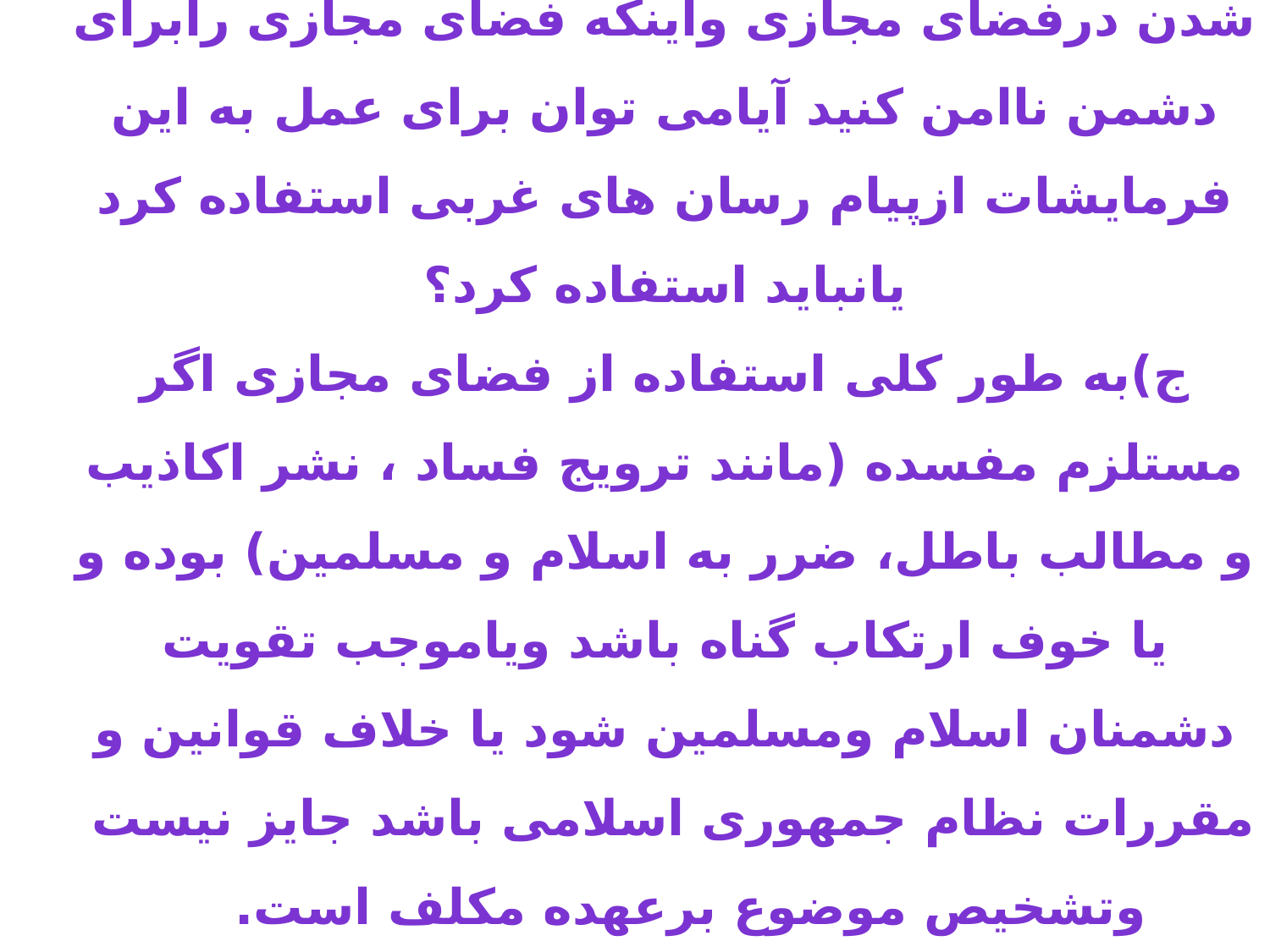

# س16)باتوجه به صحبت حضرت آقادرموردقوی شدن درفضای مجازی واینکه فضای مجازی رابرای دشمن ناامن کنید آیامی توان برای عمل به این فرمایشات ازپیام رسان های غربی استفاده کرد یانباید استفاده کرد؟ ج)به طور کلی استفاده از فضای مجازی اگر مستلزم مفسده (مانند ترویج فساد ، نشر اکاذیب و مطالب باطل، ضرر به اسلام و مسلمین) بوده و یا خوف ارتکاب گناه باشد ویاموجب تقویت دشمنان اسلام ومسلمین شود یا خلاف قوانین و مقررات نظام جمهوری اسلامی باشد جایز نیست  وتشخیص موضوع برعهده مکلف است.